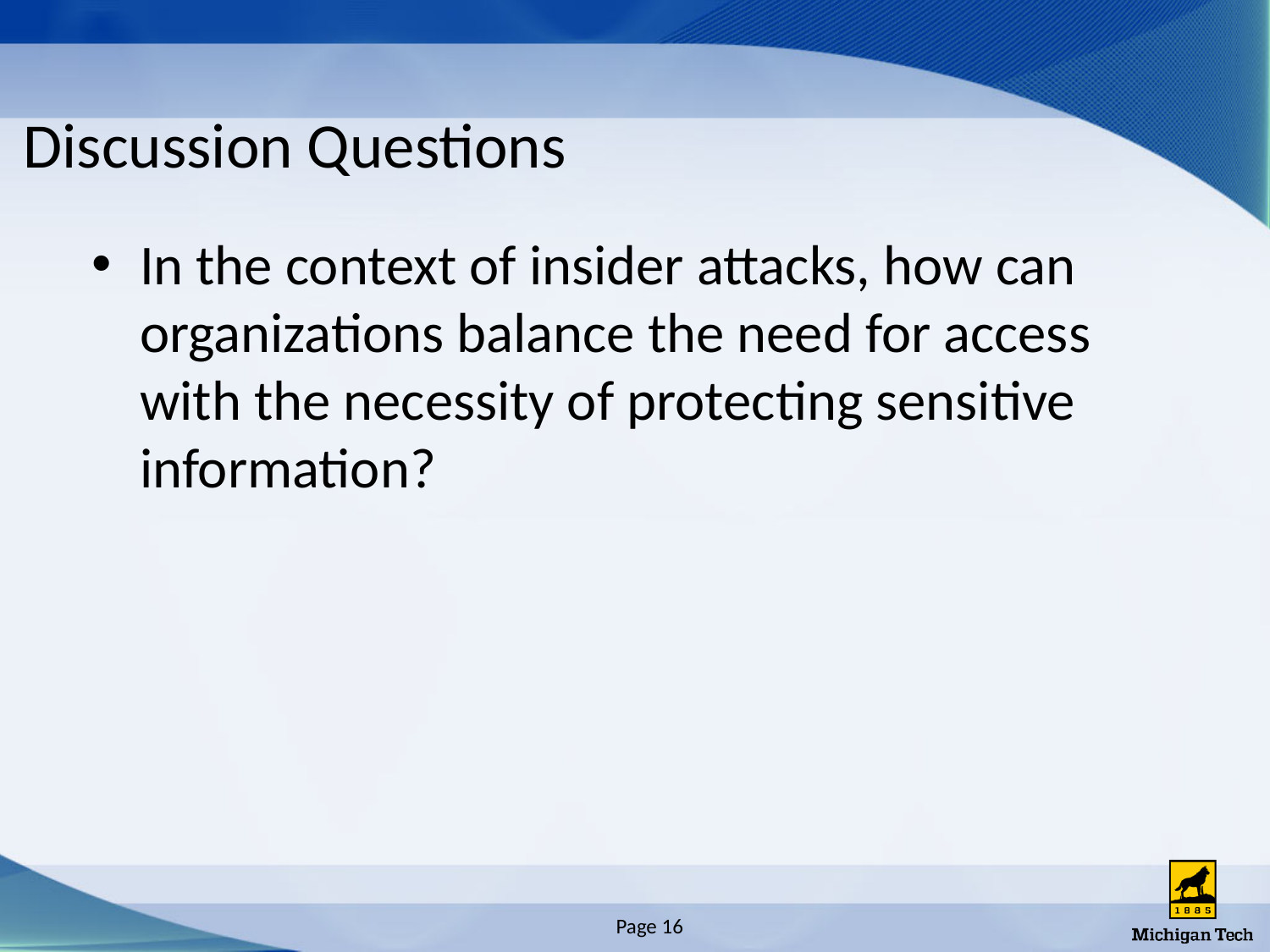

# Discussion Questions
In the context of insider attacks, how can organizations balance the need for access with the necessity of protecting sensitive information?